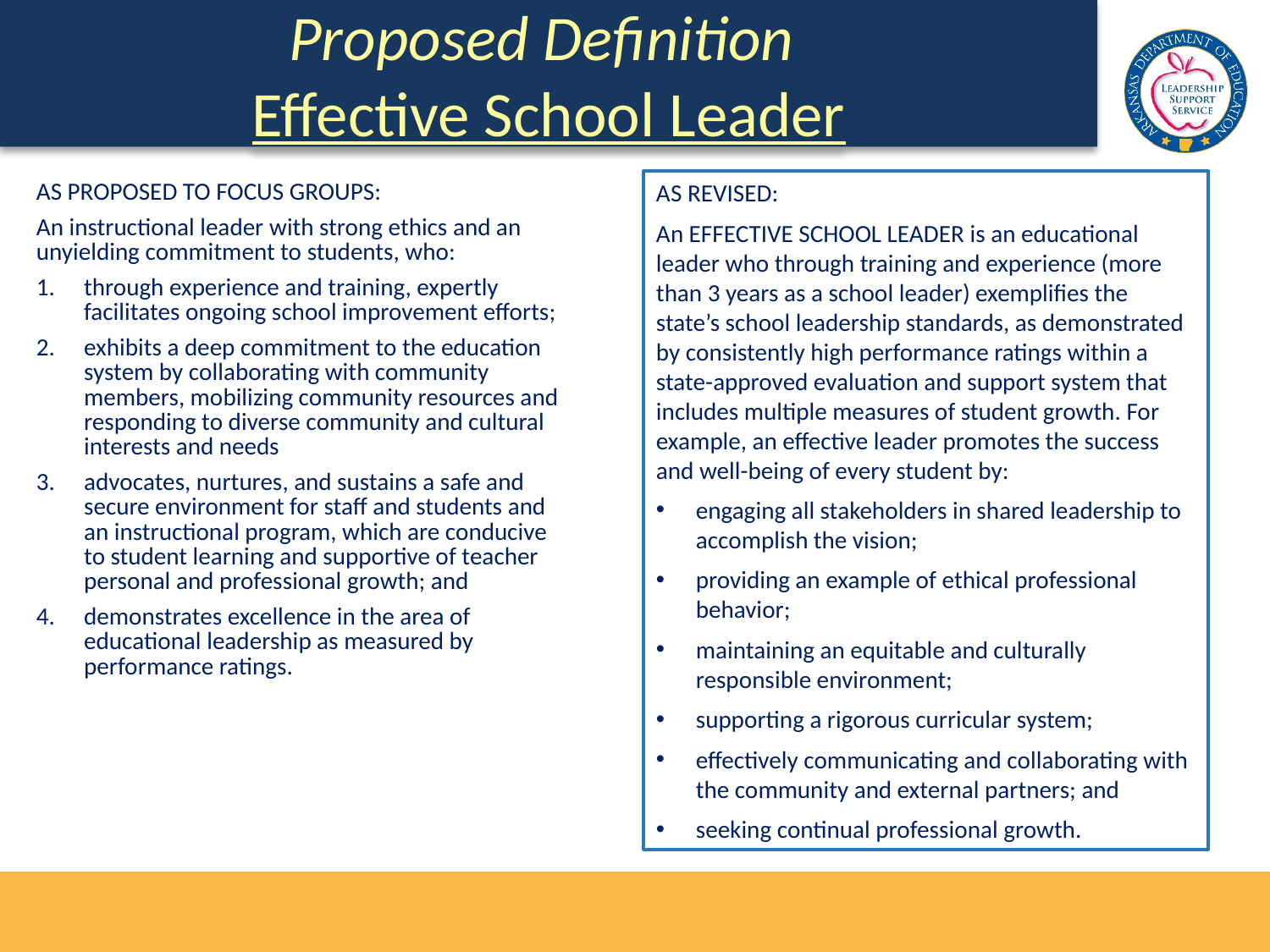

Proposed Definition
Effective School Leader
AS REVISED:
An EFFECTIVE SCHOOL LEADER is an educational leader who through training and experience (more than 3 years as a school leader) exemplifies the state’s school leadership standards, as demonstrated by consistently high performance ratings within a state-approved evaluation and support system that includes multiple measures of student growth. For example, an effective leader promotes the success and well-being of every student by:
engaging all stakeholders in shared leadership to accomplish the vision;
providing an example of ethical professional behavior;
maintaining an equitable and culturally responsible environment;
supporting a rigorous curricular system;
effectively communicating and collaborating with the community and external partners; and
seeking continual professional growth.

| AS PROPOSED TO FOCUS GROUPS: An instructional leader with strong ethics and an unyielding commitment to students, who: through experience and training, expertly facilitates ongoing school improvement efforts; exhibits a deep commitment to the education system by collaborating with community members, mobilizing community resources and responding to diverse community and cultural interests and needs advocates, nurtures, and sustains a safe and secure environment for staff and students and an instructional program, which are conducive to student learning and supportive of teacher personal and professional growth; and demonstrates excellence in the area of educational leadership as measured by performance ratings. |
| --- |